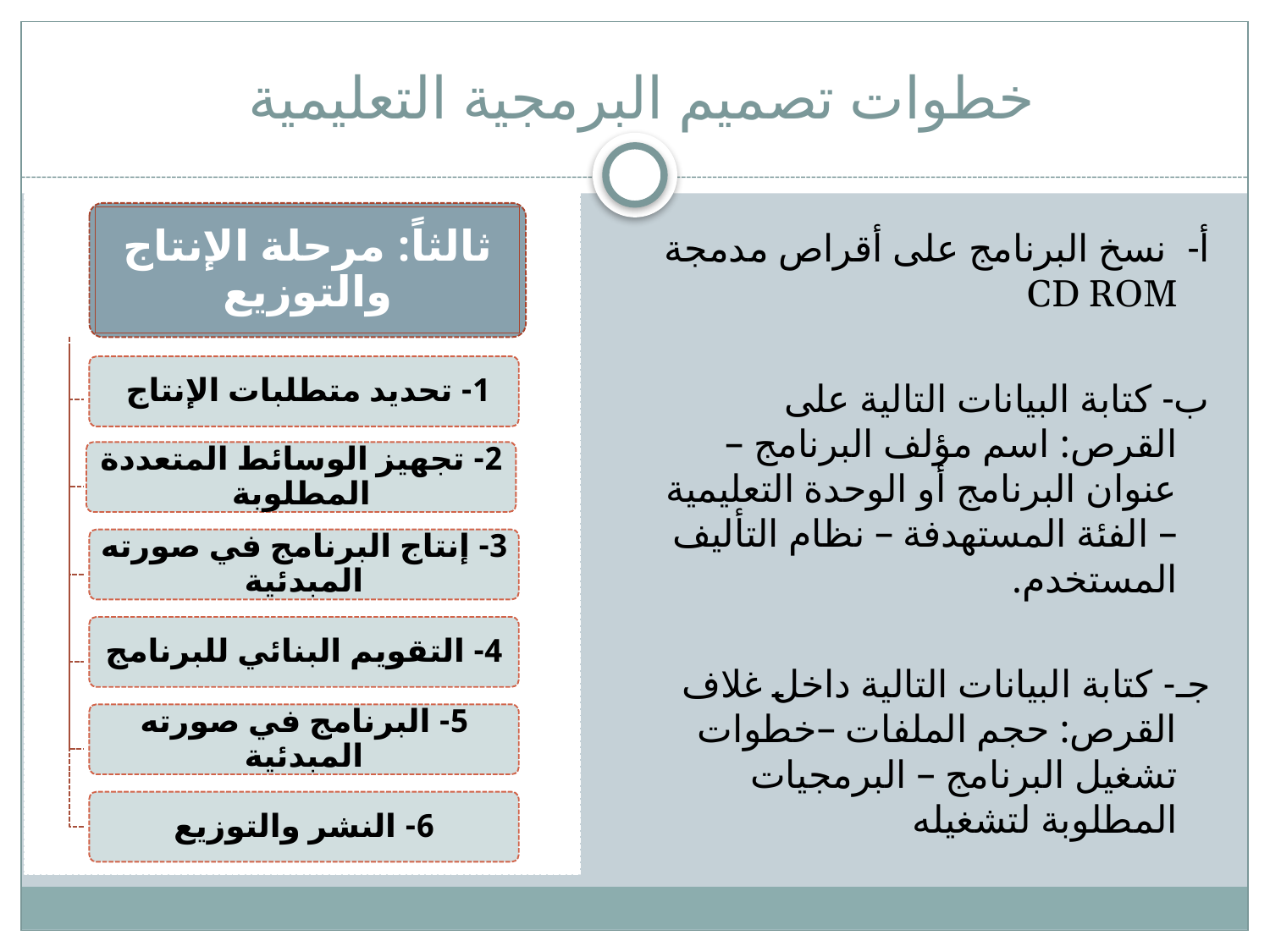

# خطوات تصميم البرمجية التعليمية

ثالثاً: مرحلة الإنتاج والتوزيع
أ-  نسخ البرنامج على أقراص مدمجة CD ROM

ب- كتابة البيانات التالية على القرص: اسم مؤلف البرنامج – عنوان البرنامج أو الوحدة التعليمية – الفئة المستهدفة – نظام التأليف المستخدم.

جـ- كتابة البيانات التالية داخل غلاف القرص: حجم الملفات –خطوات تشغيل البرنامج – البرمجيات المطلوبة لتشغيله

1- تحديد متطلبات الإنتاج

2- تجهيز الوسائط المتعددة المطلوبة

3- إنتاج البرنامج في صورته المبدئية

4- التقويم البنائي للبرنامج

5- البرنامج في صورته المبدئية

6- النشر والتوزيع